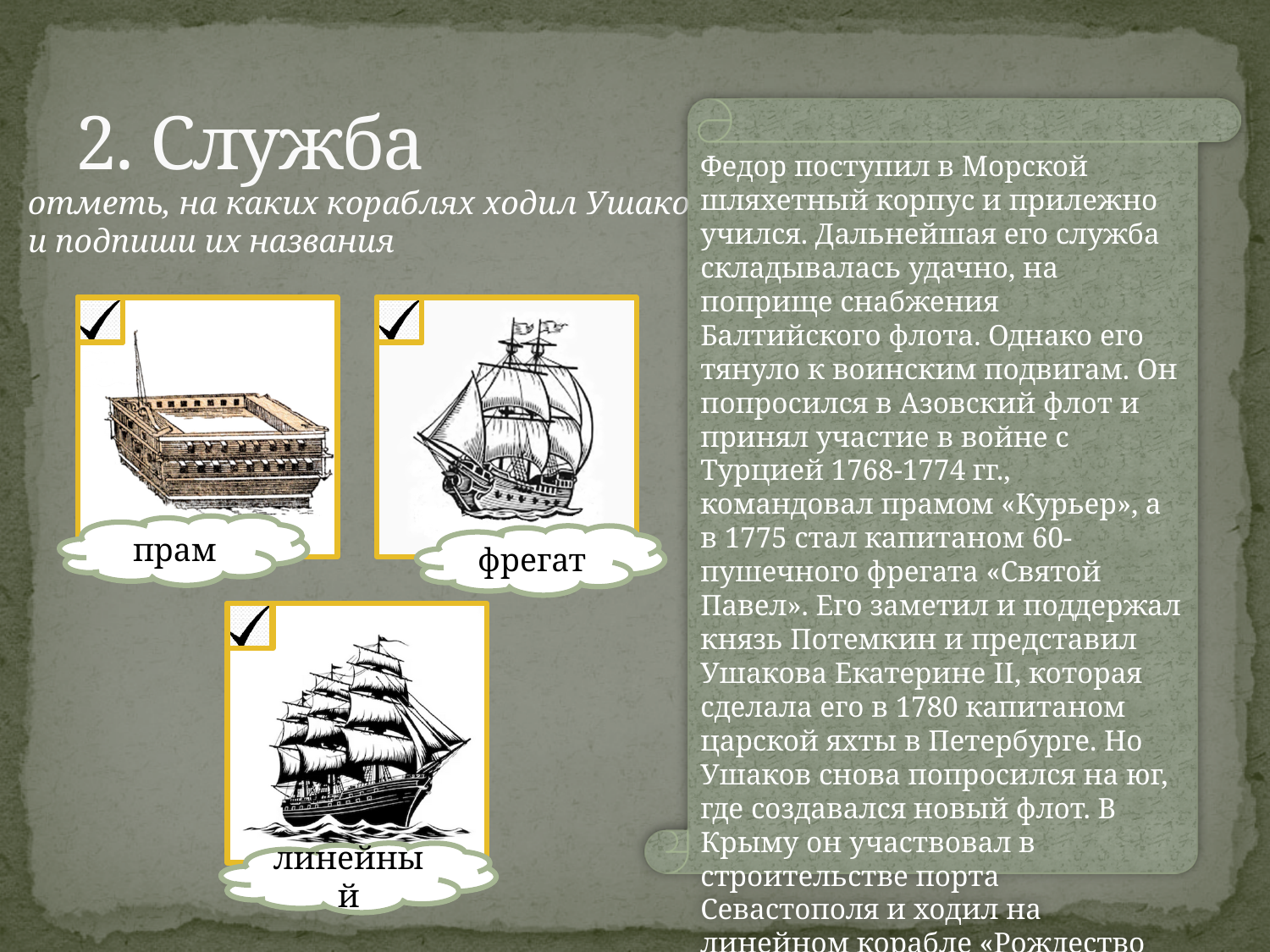

# 2. Служба
Федор поступил в Морской шляхетный корпус и прилежно учился. Дальнейшая его служба складывалась удачно, на поприще снабжения Балтийского флота. Однако его тянуло к воинским подвигам. Он попросился в Азовский флот и принял участие в войне с Турцией 1768-1774 гг., командовал прамом «Курьер», а в 1775 стал капитаном 60-пушечного фрегата «Святой Павел». Его заметил и поддержал князь Потемкин и представил Ушакова Екатерине II, которая сделала его в 1780 капитаном царской яхты в Петербурге. Но Ушаков снова попросился на юг, где создавался новый флот. В Крыму он участвовал в строительстве порта Севастополя и ходил на линейном корабле «Рождество Христово».
отметь, на каких кораблях ходил Ушаков
и подпиши их названия

прам
фрегат

линейный